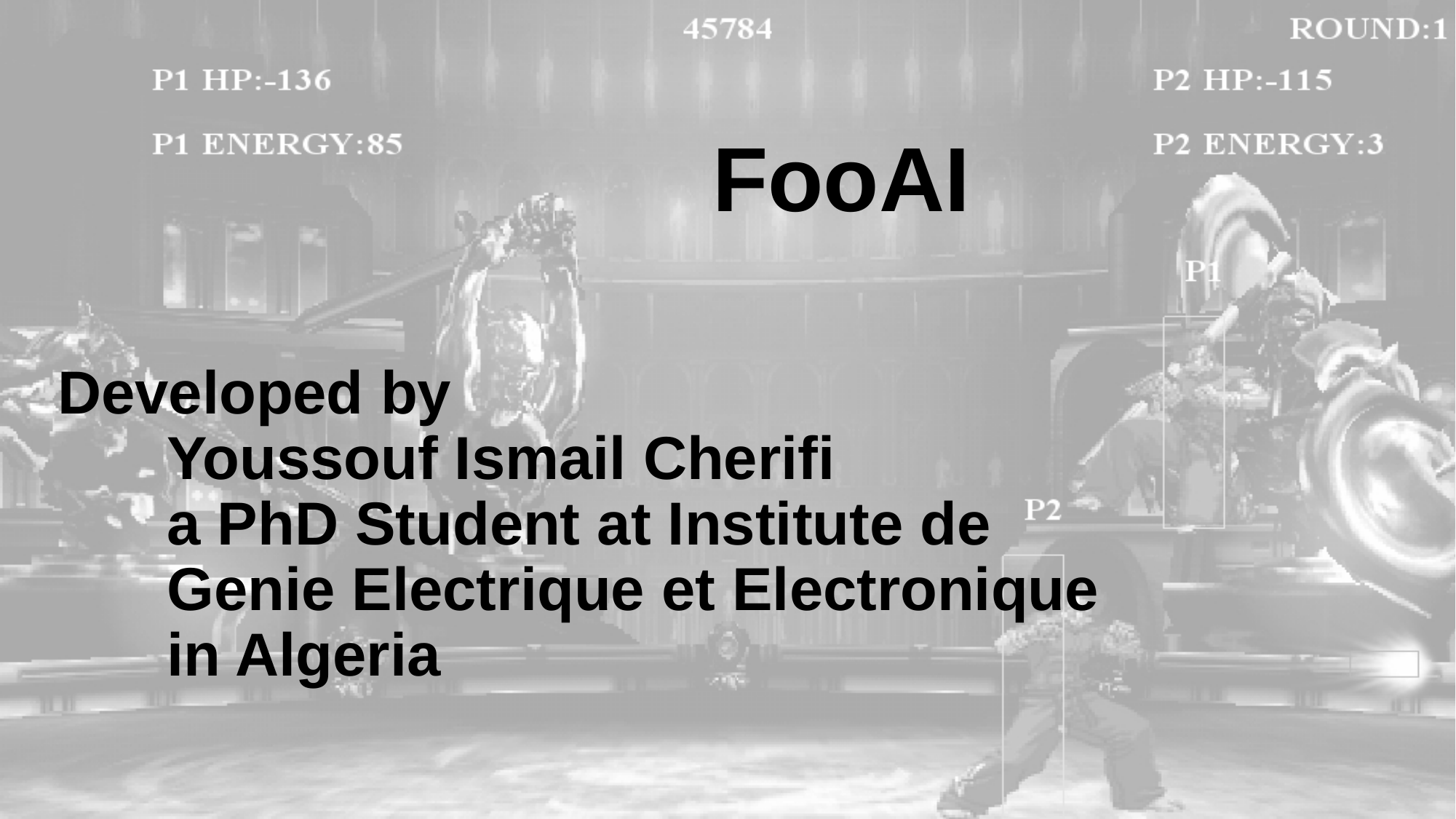

# FooAI Developed by Youssouf Ismail Cherifi a PhD Student at Institute de Genie Electrique et Electronique in Algeria